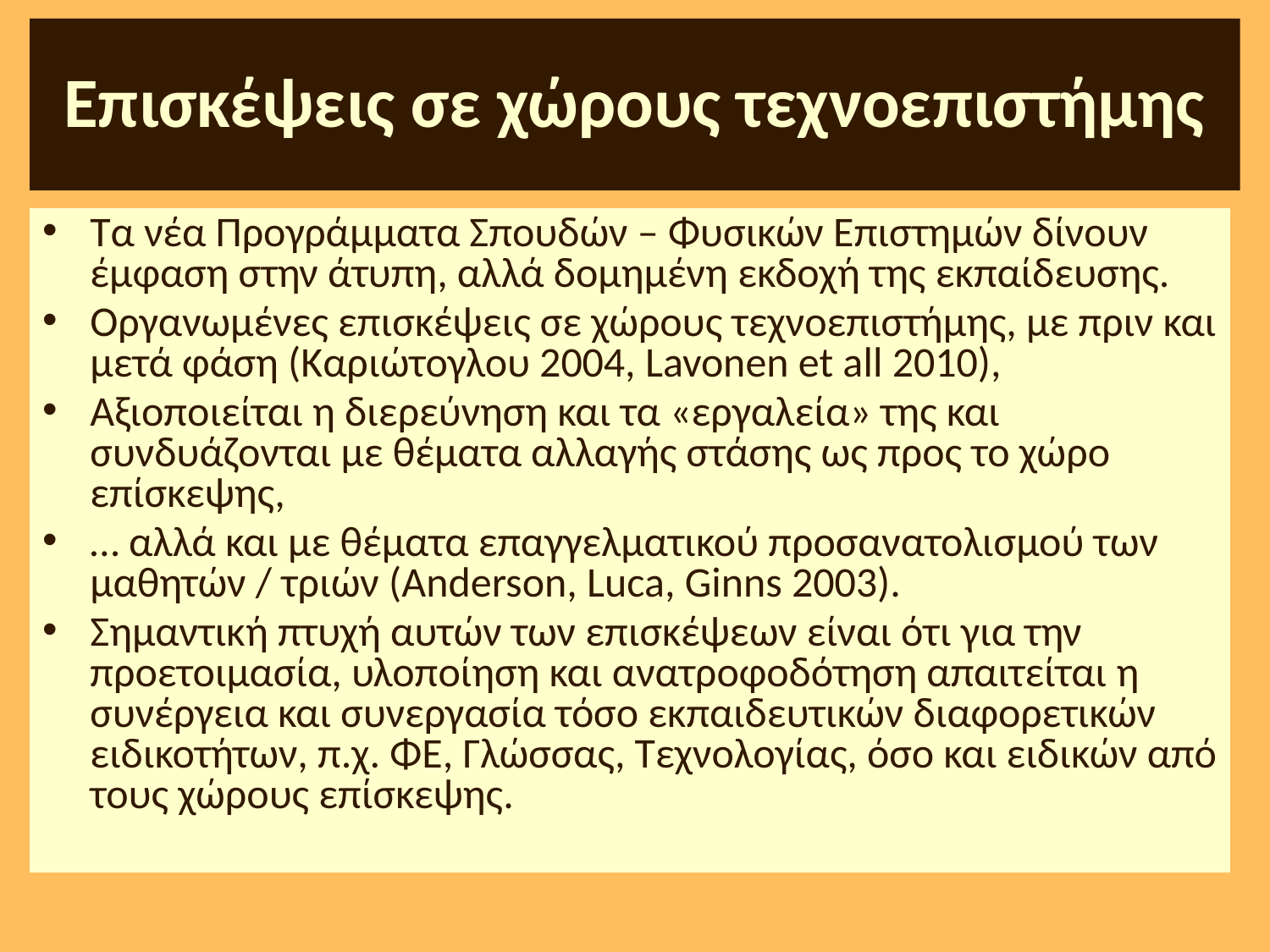

# Επισκέψεις σε χώρους τεχνοεπιστήμης

Τα νέα Προγράμματα Σπουδών – Φυσικών Επιστημών δίνουν έμφαση στην άτυπη, αλλά δομημένη εκδοχή της εκπαίδευσης.
Οργανωμένες επισκέψεις σε χώρους τεχνοεπιστήμης, με πριν και μετά φάση (Καριώτογλου 2004, Lavonen et all 2010),
Αξιοποιείται η διερεύνηση και τα «εργαλεία» της και συνδυάζονται με θέματα αλλαγής στάσης ως προς το χώρο επίσκεψης,
… αλλά και με θέματα επαγγελματικού προσανατολισμού των μαθητών / τριών (Anderson, Luca, Ginns 2003).
Σημαντική πτυχή αυτών των επισκέψεων είναι ότι για την προετοιμασία, υλοποίηση και ανατροφοδότηση απαιτείται η συνέργεια και συνεργασία τόσο εκπαιδευτικών διαφορετικών ειδικοτήτων, π.χ. ΦΕ, Γλώσσας, Τεχνολογίας, όσο και ειδικών από τους χώρους επίσκεψης.